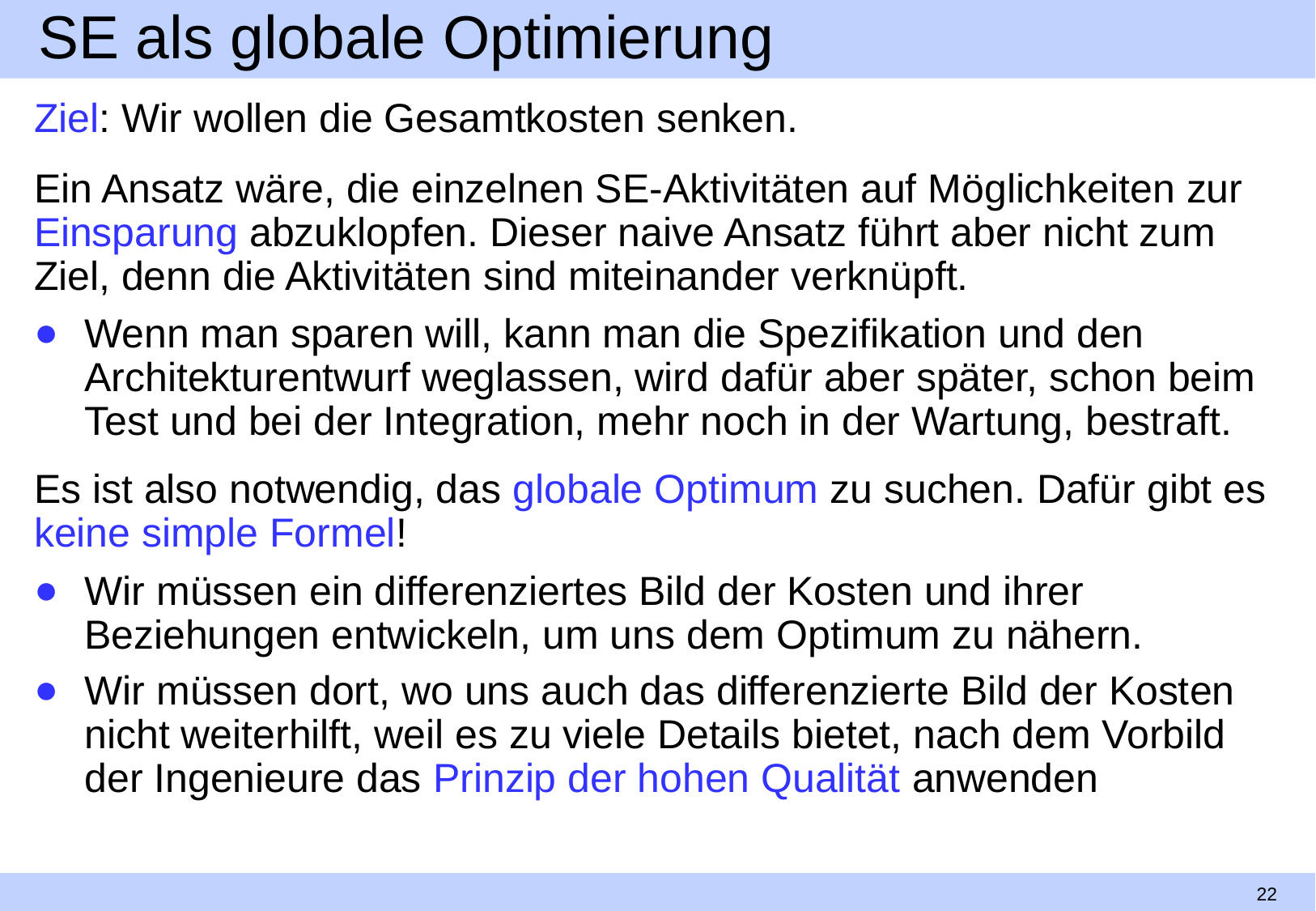

# SE als globale Optimierung
Ziel: Wir wollen die Gesamtkosten senken.
Ein Ansatz wäre, die einzelnen SE-Aktivitäten auf Möglichkeiten zur Einsparung abzuklopfen. Dieser naive Ansatz führt aber nicht zum Ziel, denn die Aktivitäten sind miteinander verknüpft.
Wenn man sparen will, kann man die Spezifikation und den Architekturentwurf weglassen, wird dafür aber später, schon beim Test und bei der Integration, mehr noch in der Wartung, bestraft.
Es ist also notwendig, das globale Optimum zu suchen. Dafür gibt es keine simple Formel!
Wir müssen ein differenziertes Bild der Kosten und ihrer Beziehungen entwickeln, um uns dem Optimum zu nähern.
Wir müssen dort, wo uns auch das differenzierte Bild der Kosten nicht weiterhilft, weil es zu viele Details bietet, nach dem Vorbild der Ingenieure das Prinzip der hohen Qualität anwenden
22